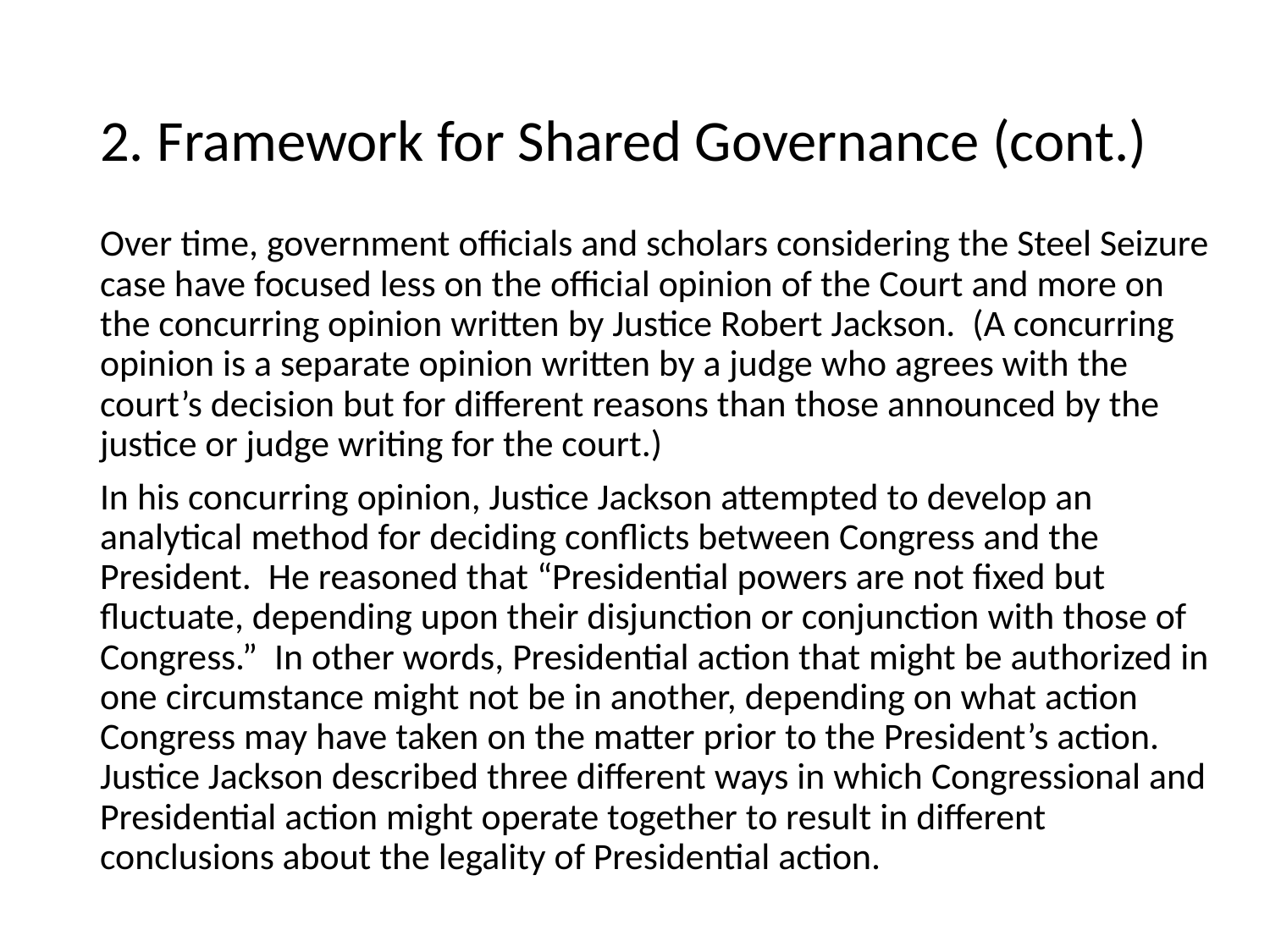

# 2. Framework for Shared Governance (cont.)
Over time, government officials and scholars considering the Steel Seizure case have focused less on the official opinion of the Court and more on the concurring opinion written by Justice Robert Jackson.  (A concurring opinion is a separate opinion written by a judge who agrees with the court’s decision but for different reasons than those announced by the justice or judge writing for the court.)
In his concurring opinion, Justice Jackson attempted to develop an analytical method for deciding conflicts between Congress and the President.  He reasoned that “Presidential powers are not fixed but fluctuate, depending upon their disjunction or conjunction with those of Congress.”  In other words, Presidential action that might be authorized in one circumstance might not be in another, depending on what action Congress may have taken on the matter prior to the President’s action.  Justice Jackson described three different ways in which Congressional and Presidential action might operate together to result in different conclusions about the legality of Presidential action.